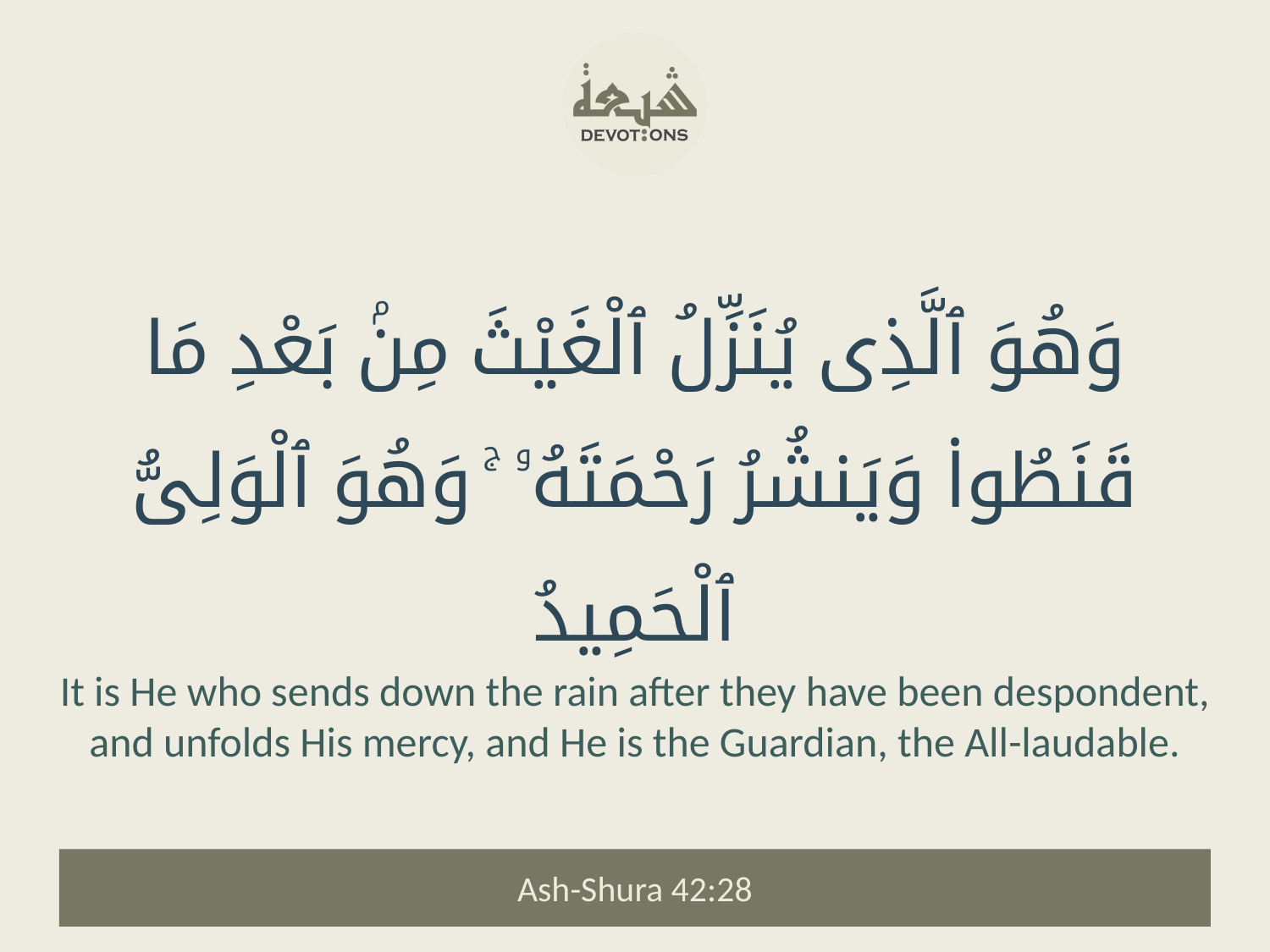

وَهُوَ ٱلَّذِى يُنَزِّلُ ٱلْغَيْثَ مِنۢ بَعْدِ مَا قَنَطُوا۟ وَيَنشُرُ رَحْمَتَهُۥ ۚ وَهُوَ ٱلْوَلِىُّ ٱلْحَمِيدُ
It is He who sends down the rain after they have been despondent, and unfolds His mercy, and He is the Guardian, the All-laudable.
Ash-Shura 42:28